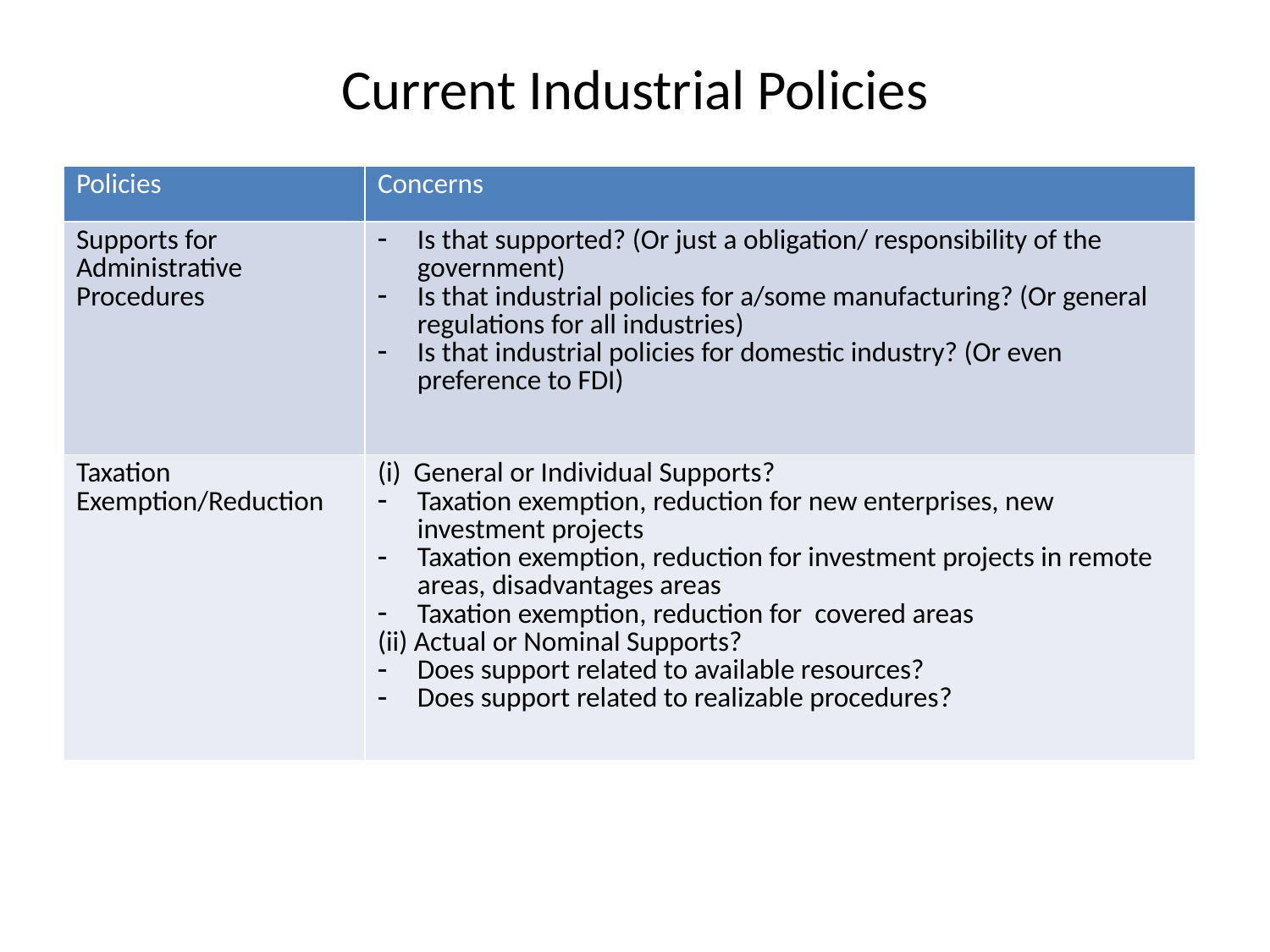

# Current Industrial Policies
| Policies | Concerns |
| --- | --- |
| Supports for Administrative Procedures | Is that supported? (Or just a obligation/ responsibility of the government) Is that industrial policies for a/some manufacturing? (Or general regulations for all industries) Is that industrial policies for domestic industry? (Or even preference to FDI) |
| Taxation Exemption/Reduction | (i) General or Individual Supports? Taxation exemption, reduction for new enterprises, new investment projects Taxation exemption, reduction for investment projects in remote areas, disadvantages areas Taxation exemption, reduction for covered areas (ii) Actual or Nominal Supports? Does support related to available resources? Does support related to realizable procedures? |